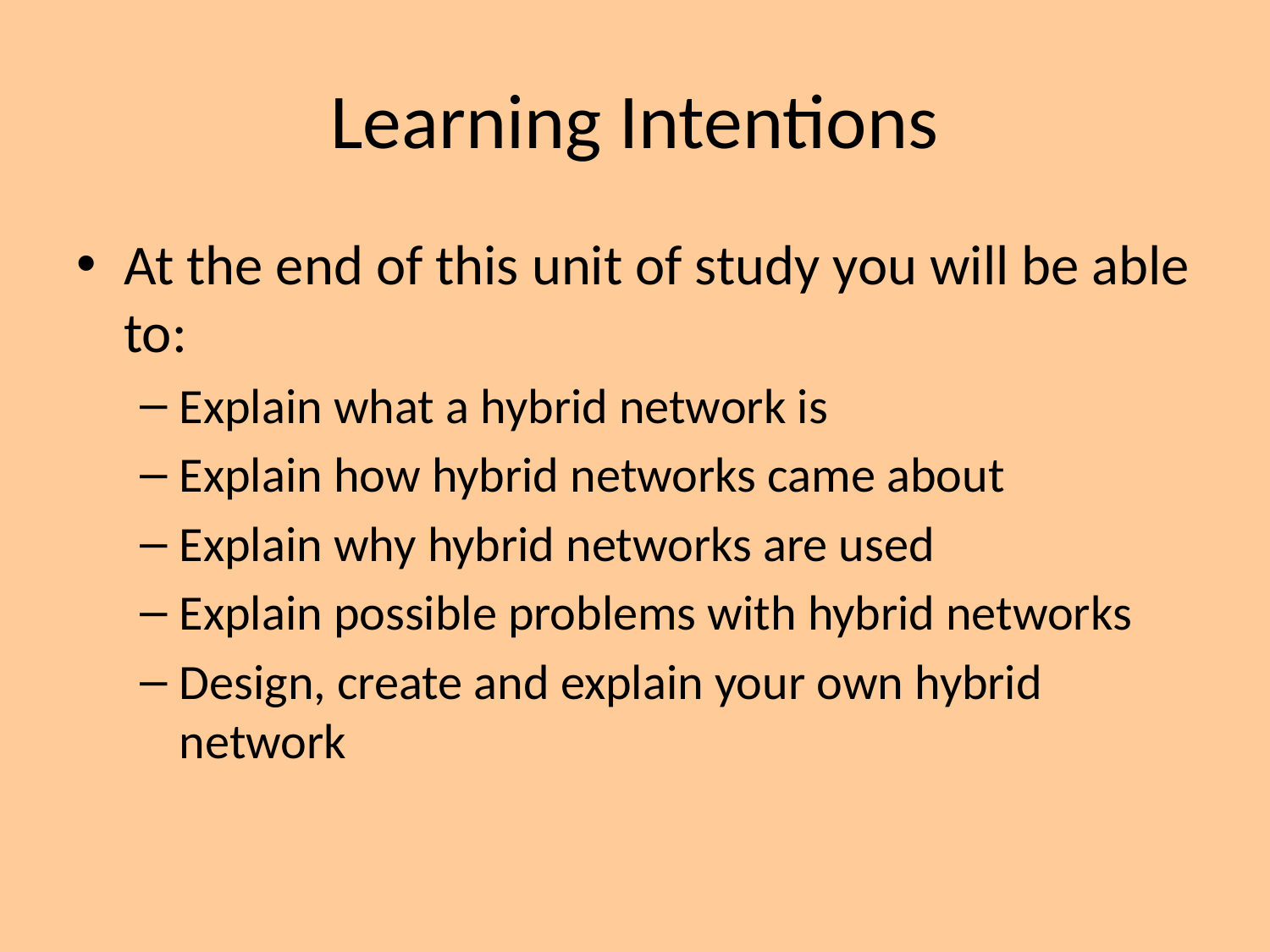

# Learning Intentions
At the end of this unit of study you will be able to:
Explain what a hybrid network is
Explain how hybrid networks came about
Explain why hybrid networks are used
Explain possible problems with hybrid networks
Design, create and explain your own hybrid network